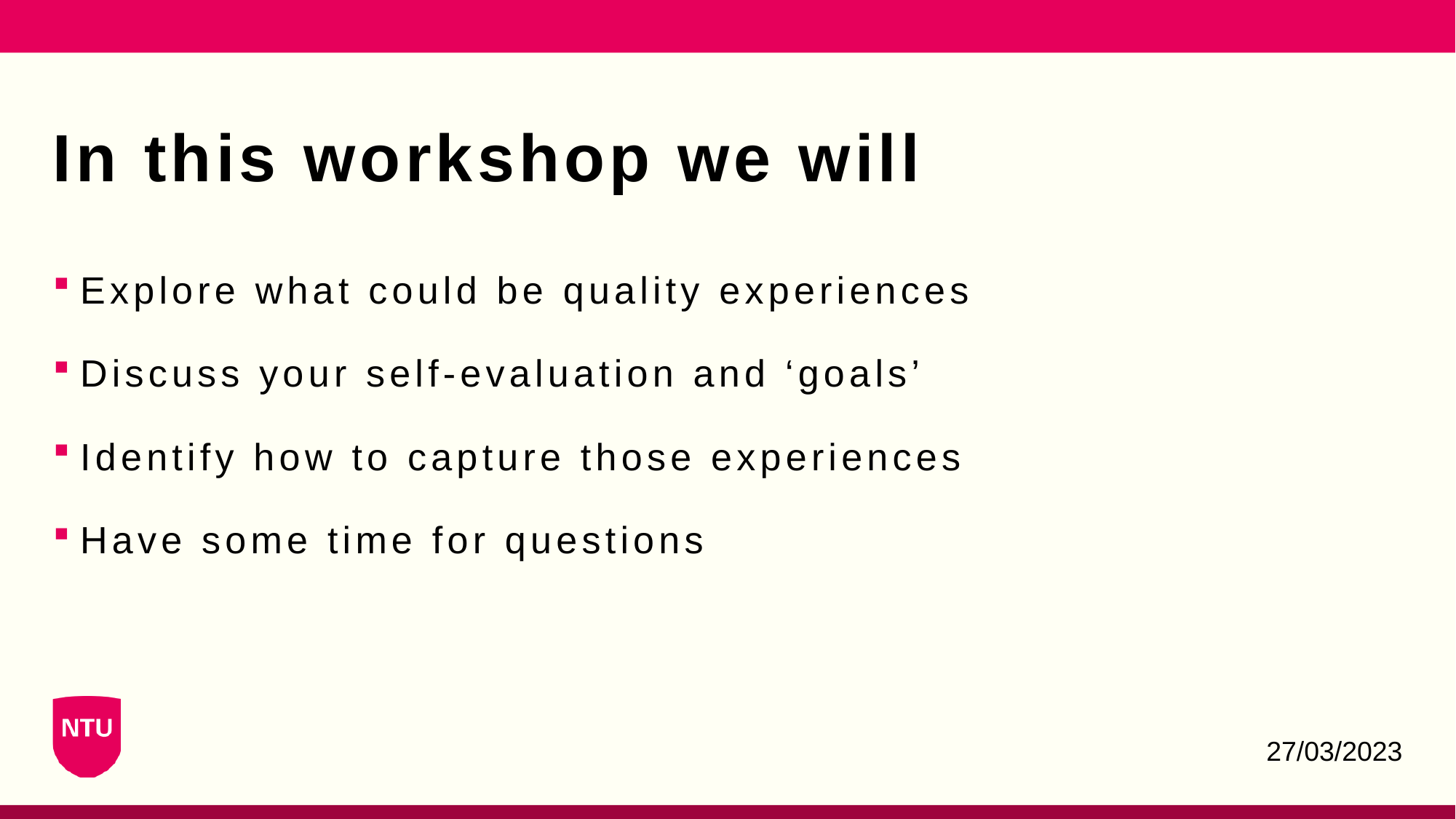

# In this workshop we will
Explore what could be quality experiences
Discuss your self-evaluation and ‘goals’
Identify how to capture those experiences
Have some time for questions
27/03/2023